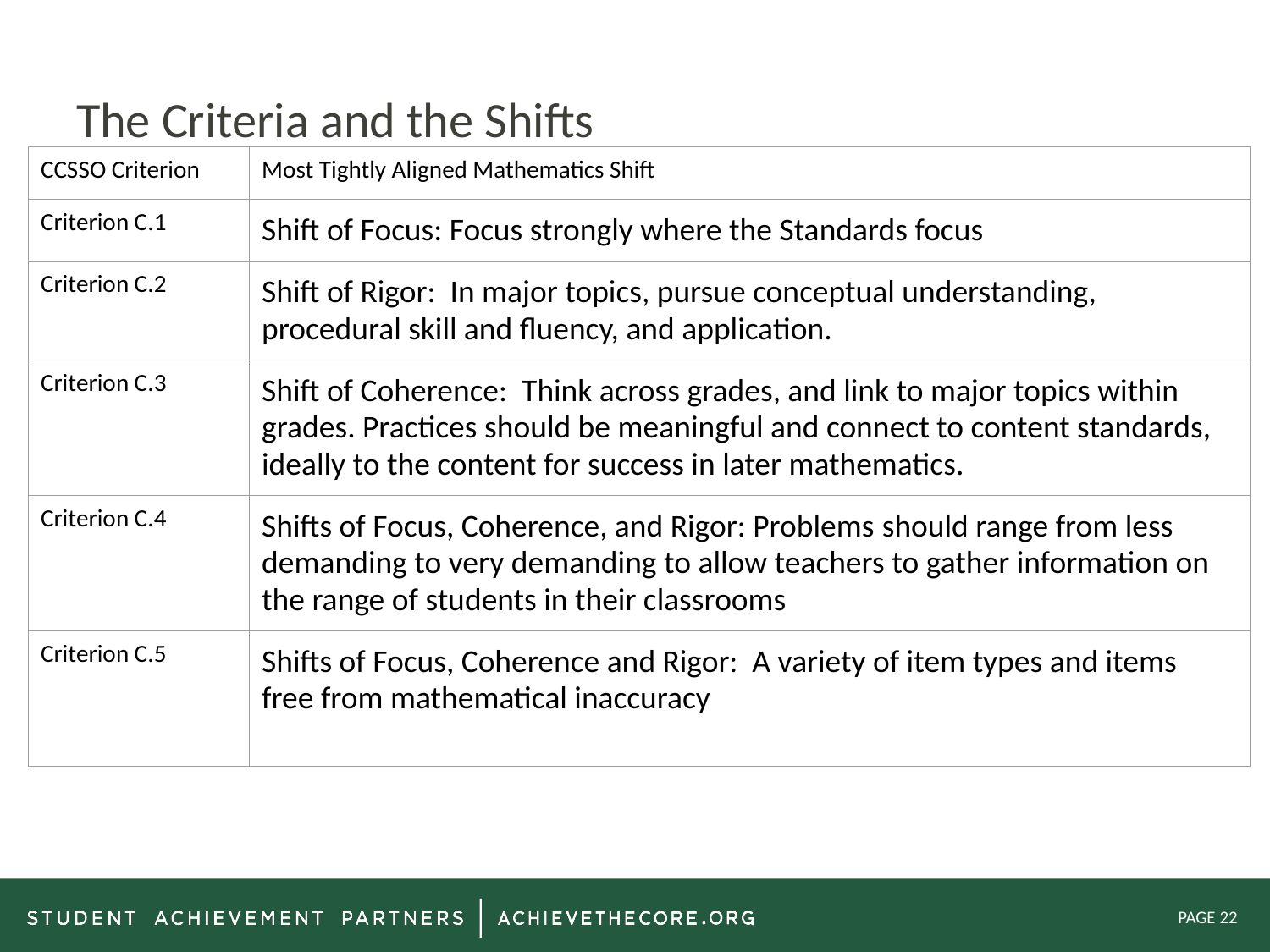

# The Criteria and the Shifts
| CCSSO Criterion | Most Tightly Aligned Mathematics Shift |
| --- | --- |
| Criterion C.1 | Shift of Focus: Focus strongly where the Standards focus |
| Criterion C.2 | Shift of Rigor: In major topics, pursue conceptual understanding, procedural skill and fluency, and application. |
| Criterion C.3 | Shift of Coherence: Think across grades, and link to major topics within grades. Practices should be meaningful and connect to content standards, ideally to the content for success in later mathematics. |
| Criterion C.4 | Shifts of Focus, Coherence, and Rigor: Problems should range from less demanding to very demanding to allow teachers to gather information on the range of students in their classrooms |
| Criterion C.5 | Shifts of Focus, Coherence and Rigor: A variety of item types and items free from mathematical inaccuracy |